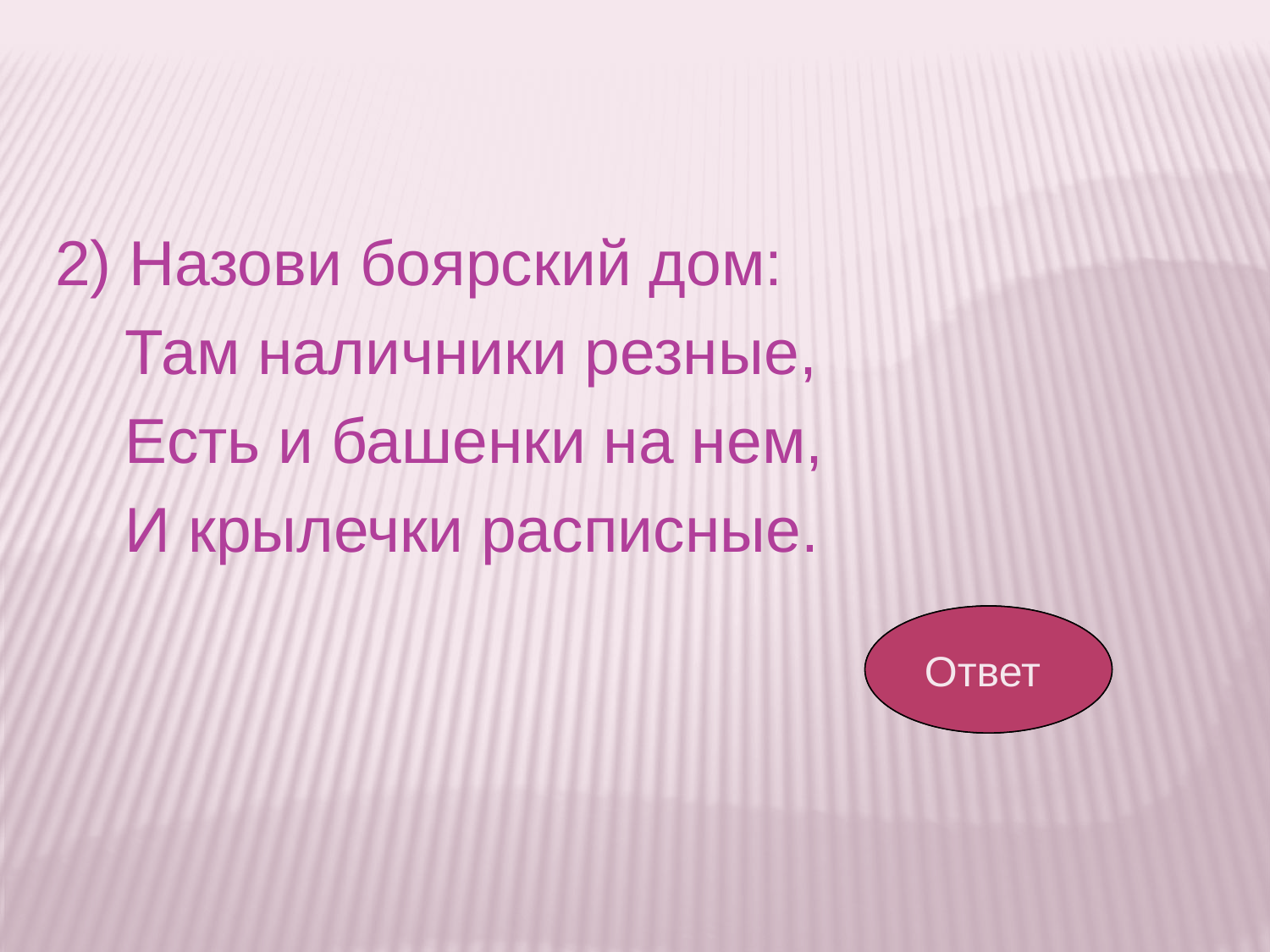

2) Назови боярский дом:
    Там наличники резные,
    Есть и башенки на нем,
    И крылечки расписные.

Терем
Ответ